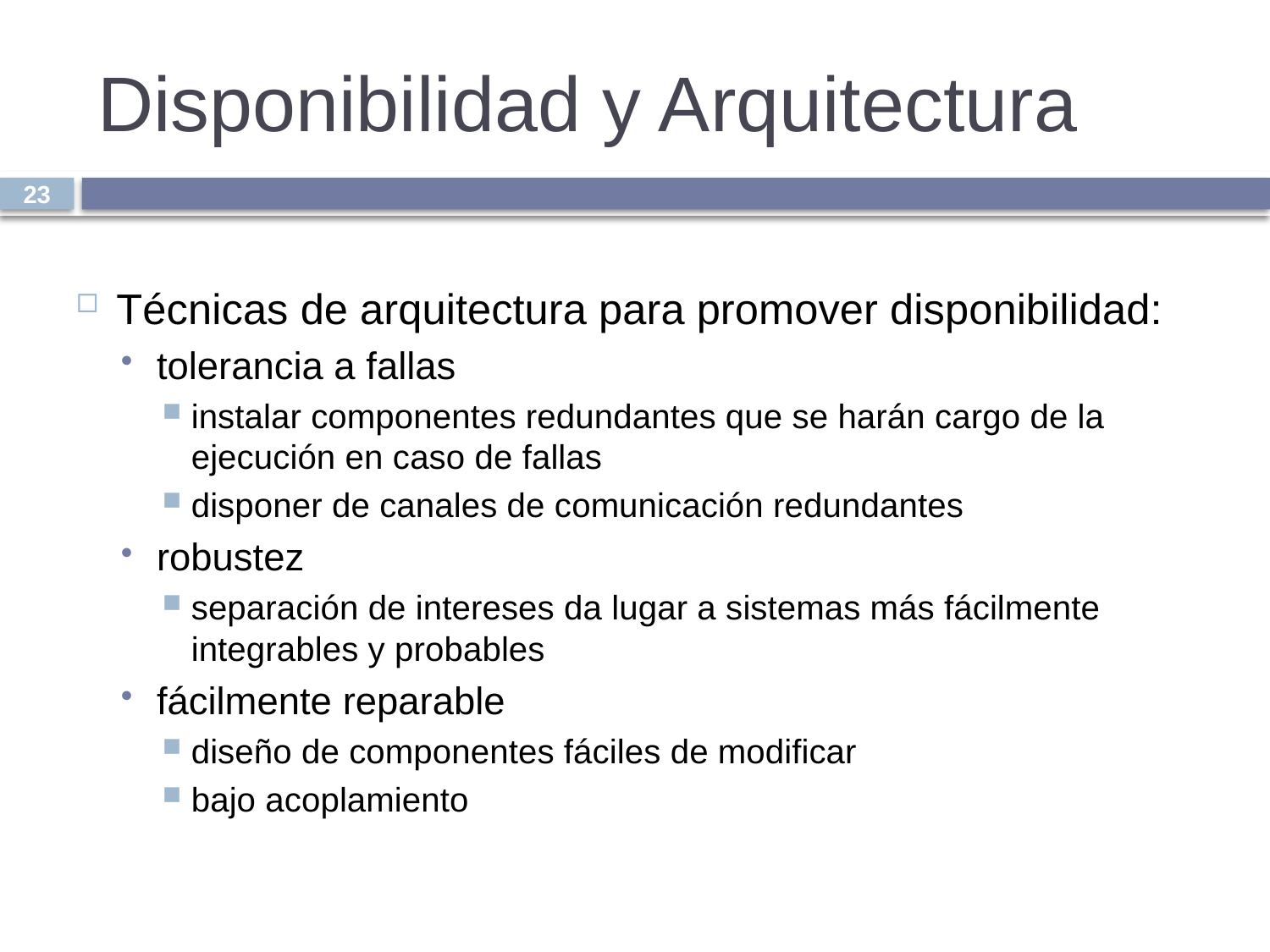

# Disponibilidad y Arquitectura
23
Técnicas de arquitectura para promover disponibilidad:
tolerancia a fallas
instalar componentes redundantes que se harán cargo de la ejecución en caso de fallas
disponer de canales de comunicación redundantes
robustez
separación de intereses da lugar a sistemas más fácilmente integrables y probables
fácilmente reparable
diseño de componentes fáciles de modificar
bajo acoplamiento